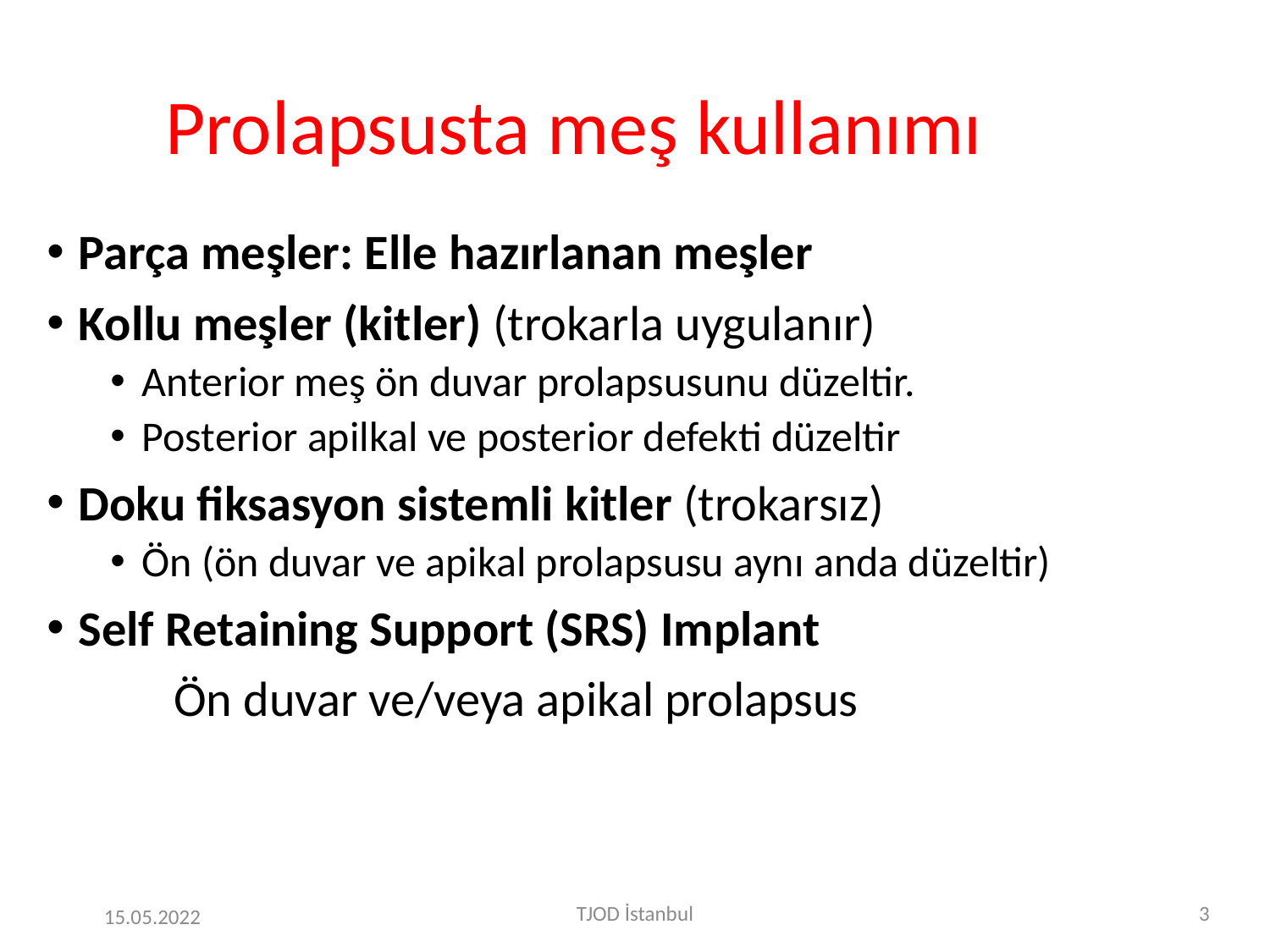

# Prolapsusta meş kullanımı
Parça meşler: Elle hazırlanan meşler
Kollu meşler (kitler) (trokarla uygulanır)
Anterior meş ön duvar prolapsusunu düzeltir.
Posterior apilkal ve posterior defekti düzeltir
Doku fiksasyon sistemli kitler (trokarsız)
Ön (ön duvar ve apikal prolapsusu aynı anda düzeltir)
Self Retaining Support (SRS) Implant
	Ön duvar ve/veya apikal prolapsus

TJOD İstanbul
3
15.05.2022